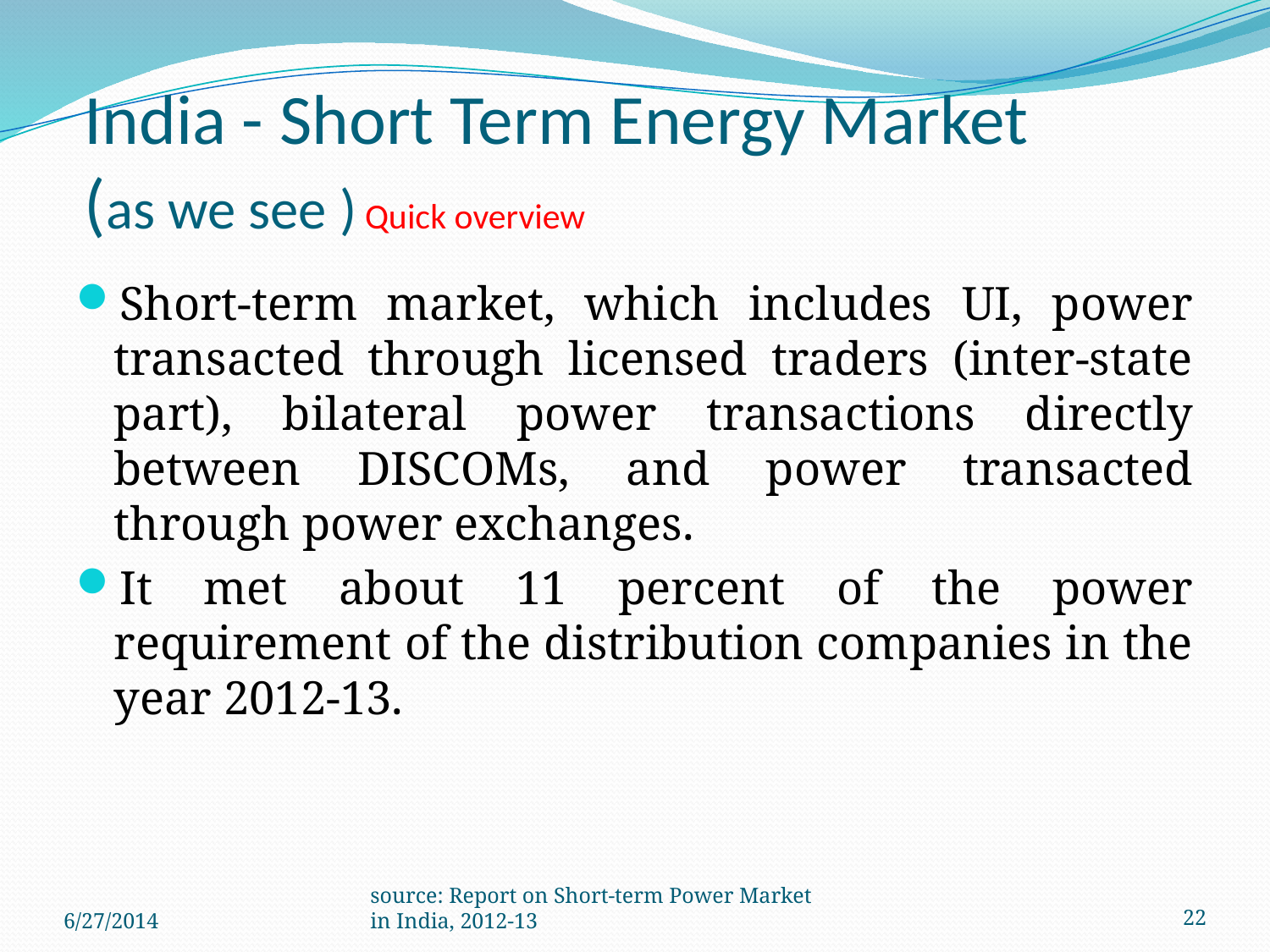

# India - Short Term Energy Market (as we see ) Quick overview
Short-term market, which includes UI, power transacted through licensed traders (inter-state part), bilateral power transactions directly between DISCOMs, and power transacted through power exchanges.
It met about 11 percent of the power requirement of the distribution companies in the year 2012-13.
6/27/2014
source: Report on Short-term Power Market in India, 2012-13
22